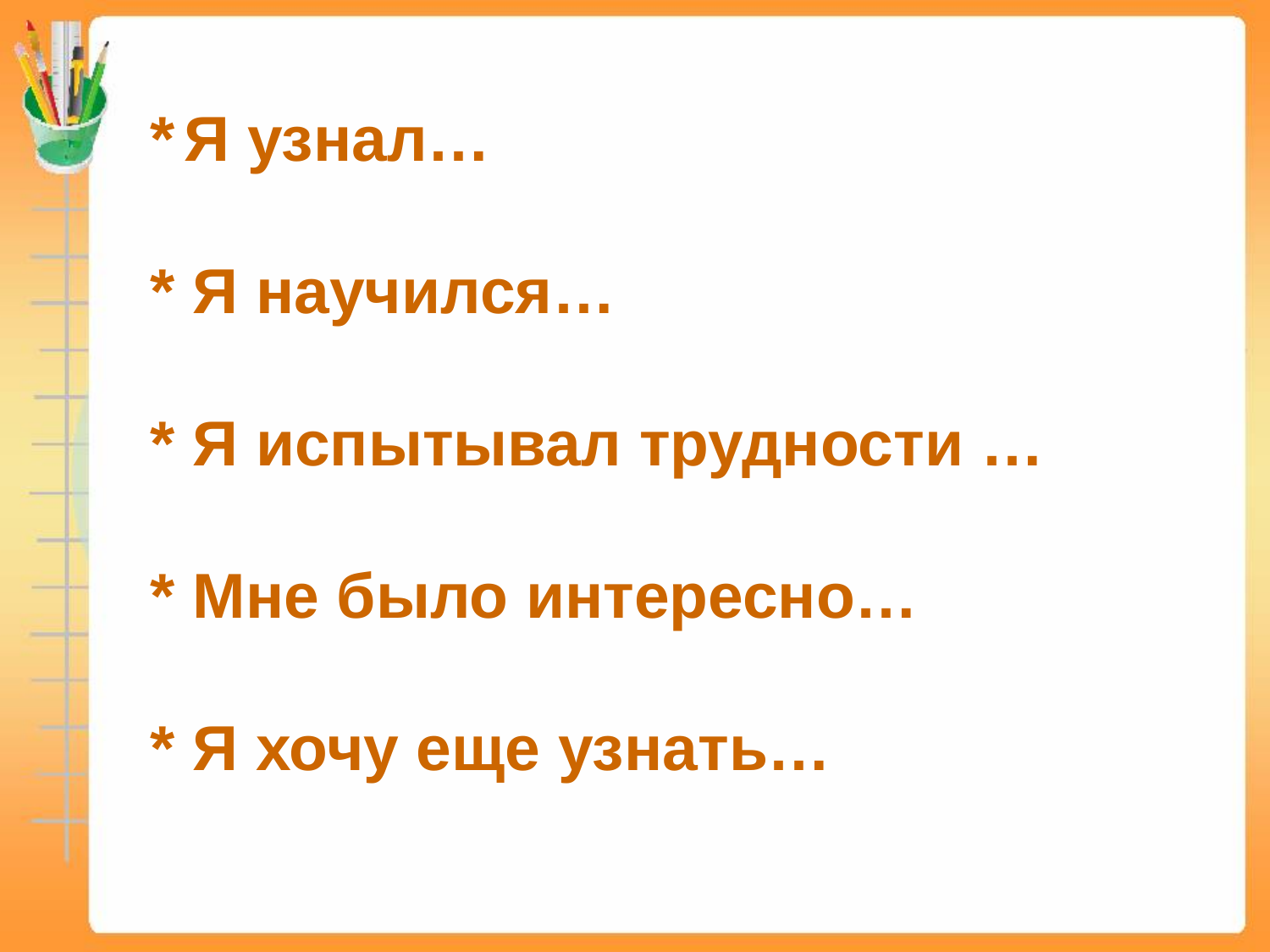

* Я узнал…
* Я научился…
* Я испытывал трудности …

* Мне было интересно…
* Я хочу еще узнать…